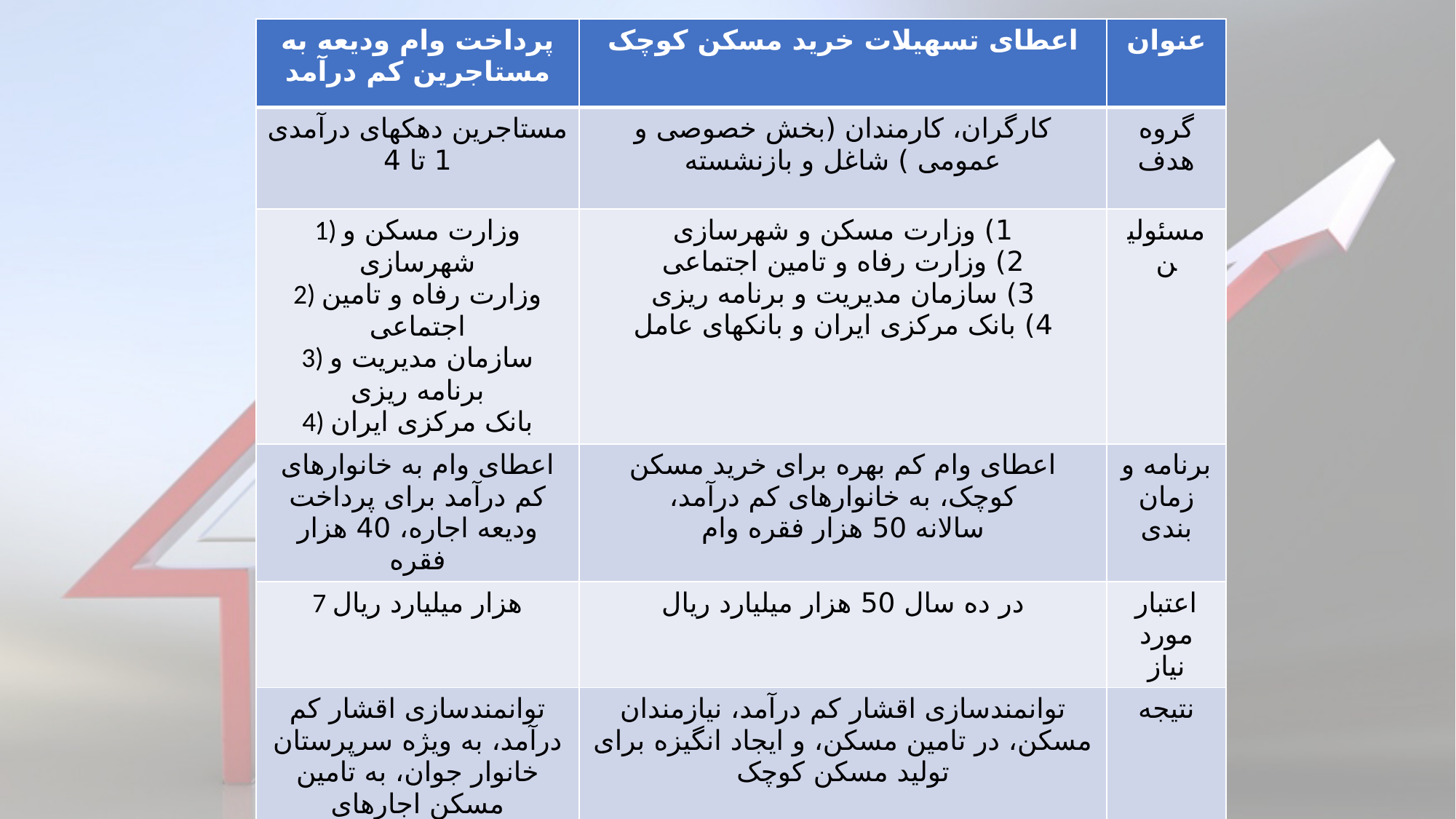

| پرداخت وام ودیعه به مستاجرین کم درآمد | اعطای تسهیلات خرید مسکن کوچک | عنوان |
| --- | --- | --- |
| مستاجرین دهکهای درآمدی 1 تا 4 | کارگران، کارمندان (بخش خصوصی و عمومی ) شاغل و بازنشسته | گروه هدف |
| 1) وزارت مسکن و شهرسازی 2) وزارت رفاه و تامین اجتماعی 3) سازمان مدیریت و برنامه ریزی 4) بانک مرکزی ایران | 1) وزارت مسکن و شهرسازی 2) وزارت رفاه و تامین اجتماعی 3) سازمان مدیریت و برنامه ریزی 4) بانک مرکزی ایران و بانکهای عامل | مسئولین |
| اعطای وام به خانوارهای کم درآمد برای پرداخت ودیعه اجاره، 40 هزار فقره | اعطای وام کم بهره برای خرید مسکن کوچک، به خانوارهای کم درآمد، سالانه 50 هزار فقره وام | برنامه و زمان بندی |
| 7 هزار میلیارد ریال | در ده سال 50 هزار میلیارد ریال | اعتبار مورد نیاز |
| توانمندسازی اقشار کم درآمد، به ویژه سرپرستان خانوار جوان، به تامین مسکن اجارهای | توانمندسازی اقشار کم درآمد، نیازمندان مسکن، در تامین مسکن، و ایجاد انگیزه برای تولید مسکن کوچک | نتیجه |
| افزایش عرضه واحدهای مسکونی اجارهای | کاهش شاخص دسترسی افزایش نرخ مالکیت در گروههای کم درآمد افزایش تولید در واحدهای مسکونی کوچک | شاخص ارزیابی |